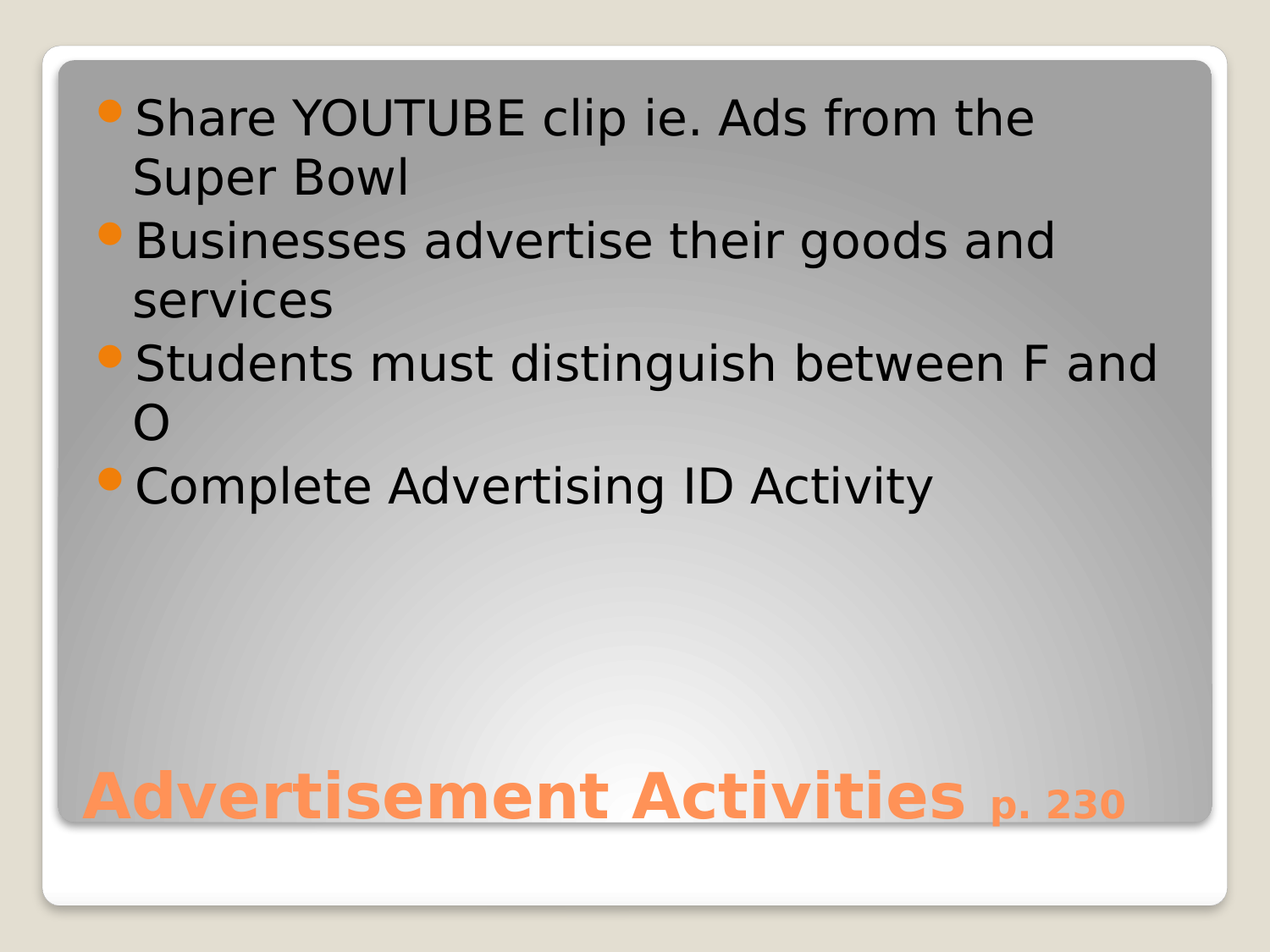

Share YOUTUBE clip ie. Ads from the Super Bowl
Businesses advertise their goods and services
Students must distinguish between F and O
Complete Advertising ID Activity

# Advertisement Activities p. 230